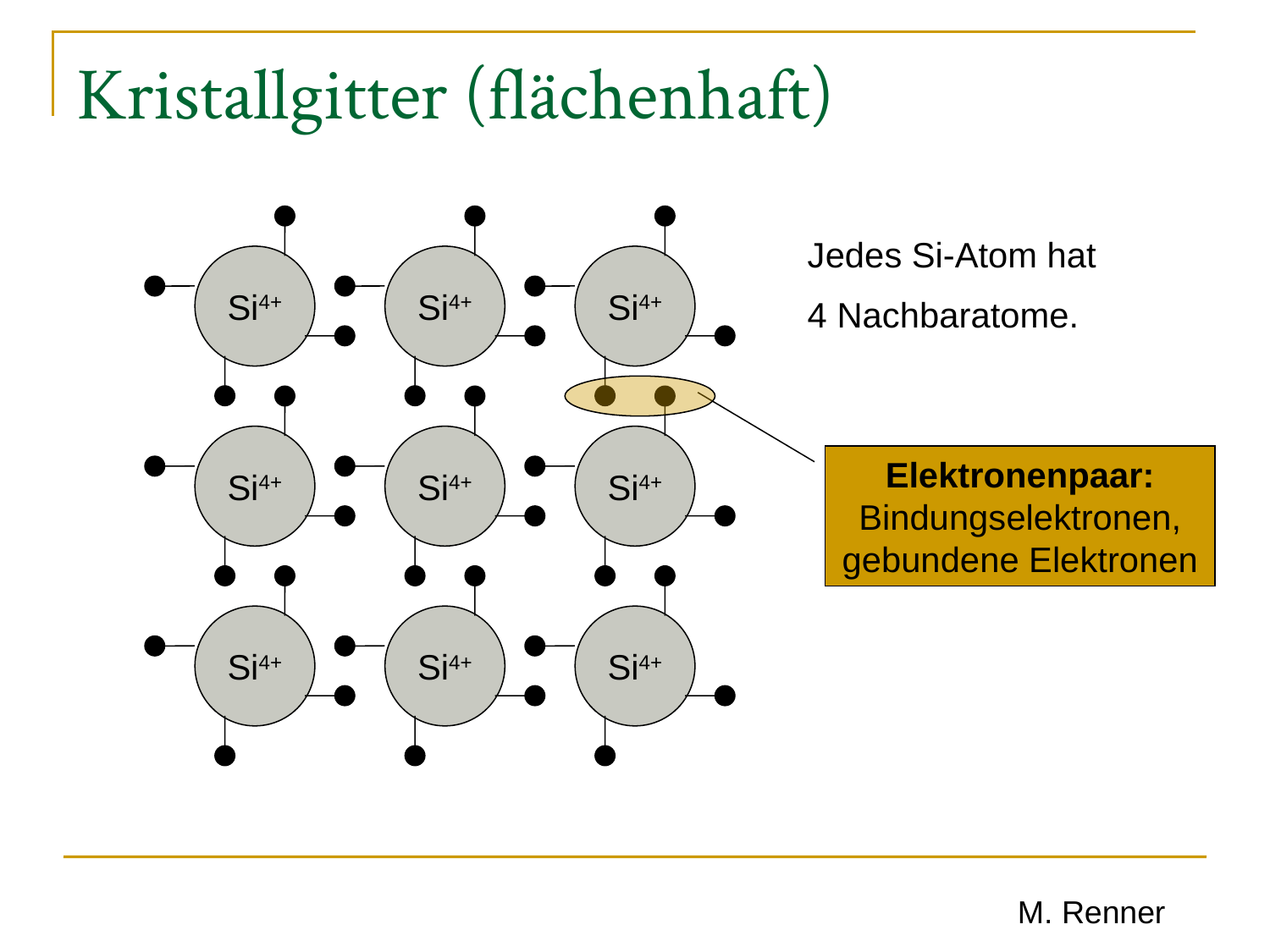

# Kristallgitter (flächenhaft)

Si4+

Si4+

Si4+
Jedes Si-Atom hat
4 Nachbaratome.

Si4+

Si4+

Si4+
Elektronenpaar: Bindungselektronen, gebundene Elektronen

Si4+

Si4+

Si4+
M. Renner